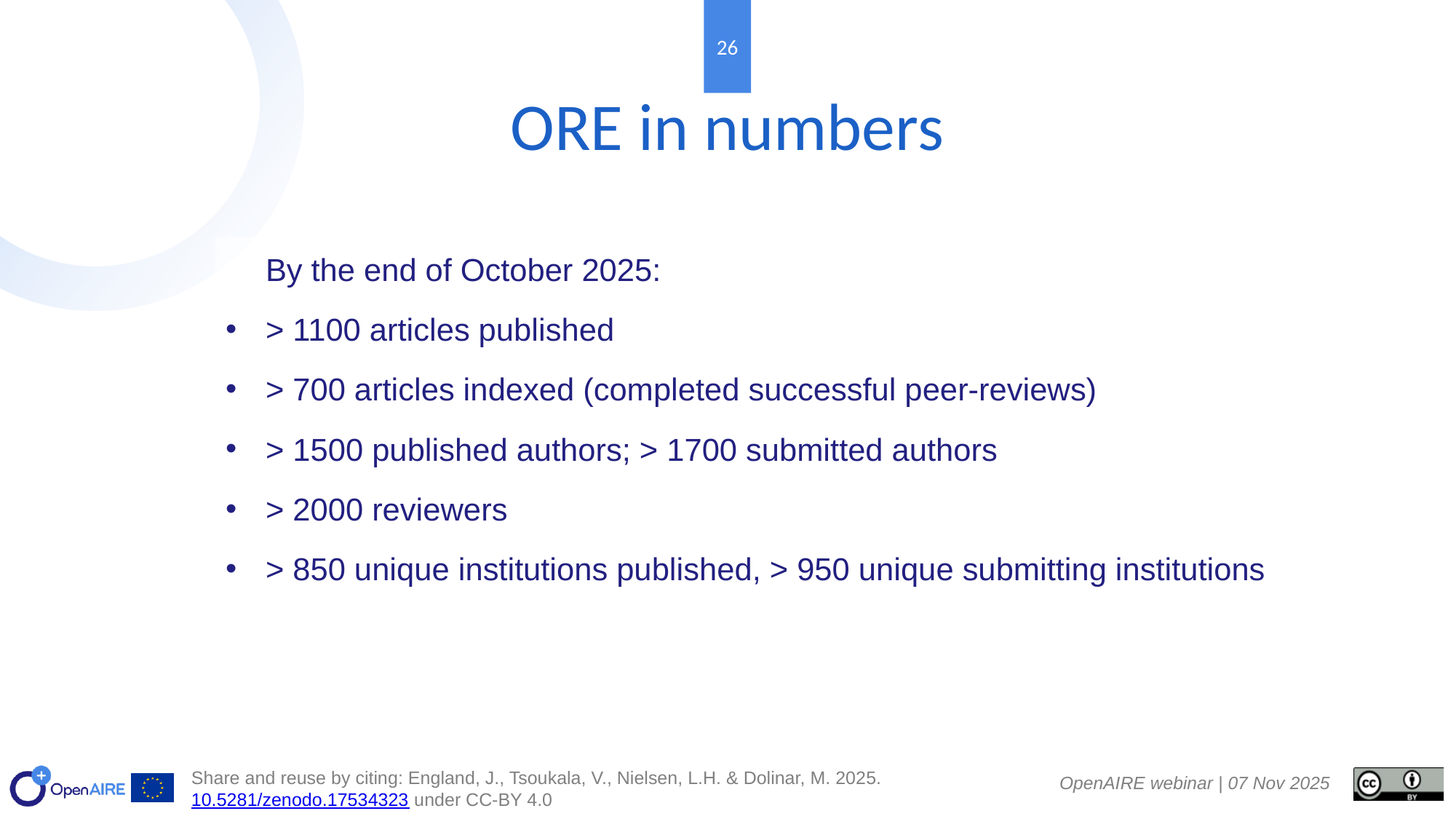

26
ORE in numbers
# By the end of October 2025:
> 1100 articles published
> 700 articles indexed (completed successful peer-reviews)
> 1500 published authors; > 1700 submitted authors
> 2000 reviewers
> 850 unique institutions published, > 950 unique submitting institutions